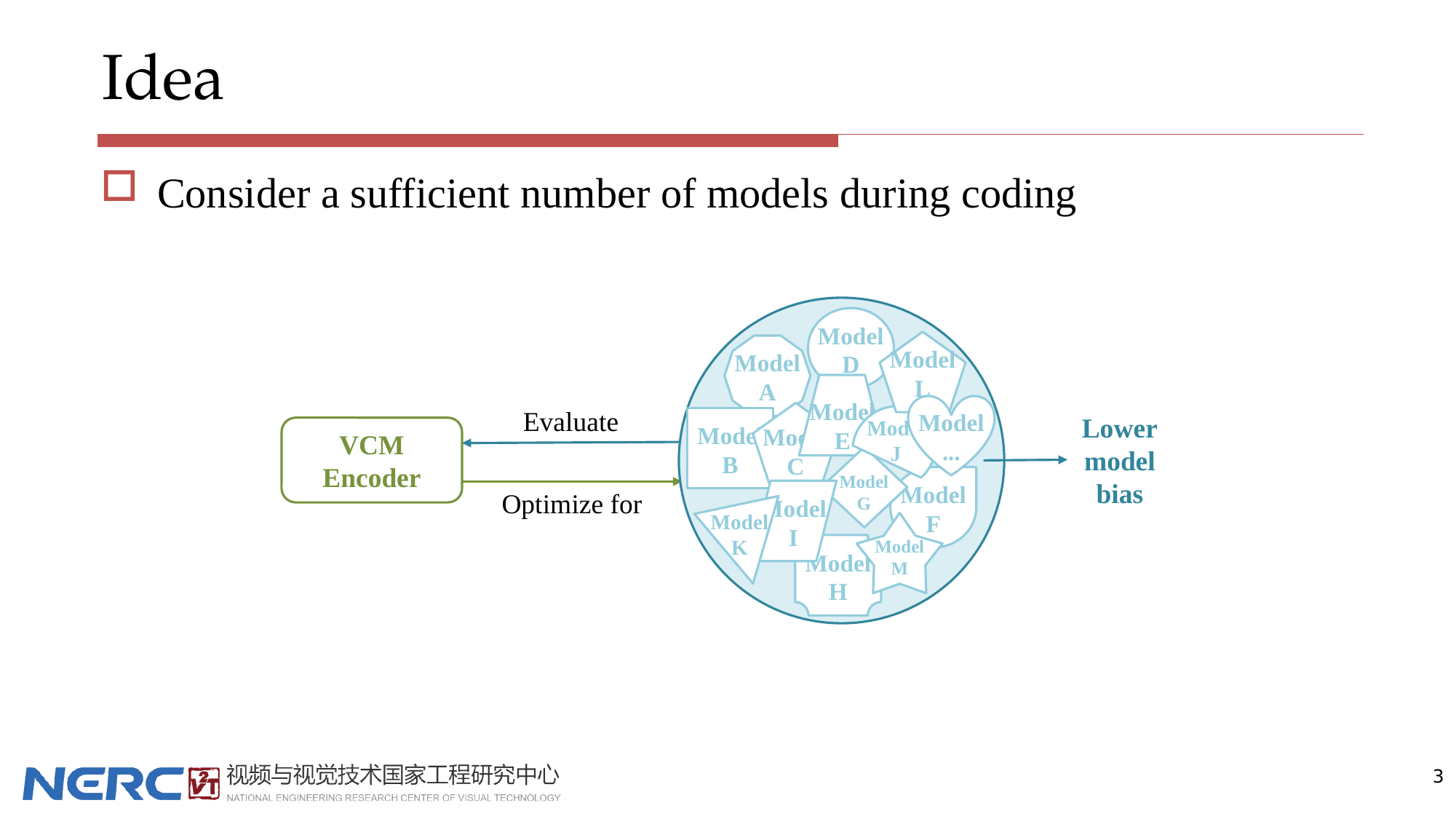

# Idea
Consider a sufficient number of models during coding

Model
D

Model
L

Model
A

Model
E

Model
...

Model
C

Model
J

Model
B

Model
G

Model
F

Model
I
Model
K

Model
M

Model
H
Evaluate
VCM Encoder
Optimize for
Lower
model
bias
3